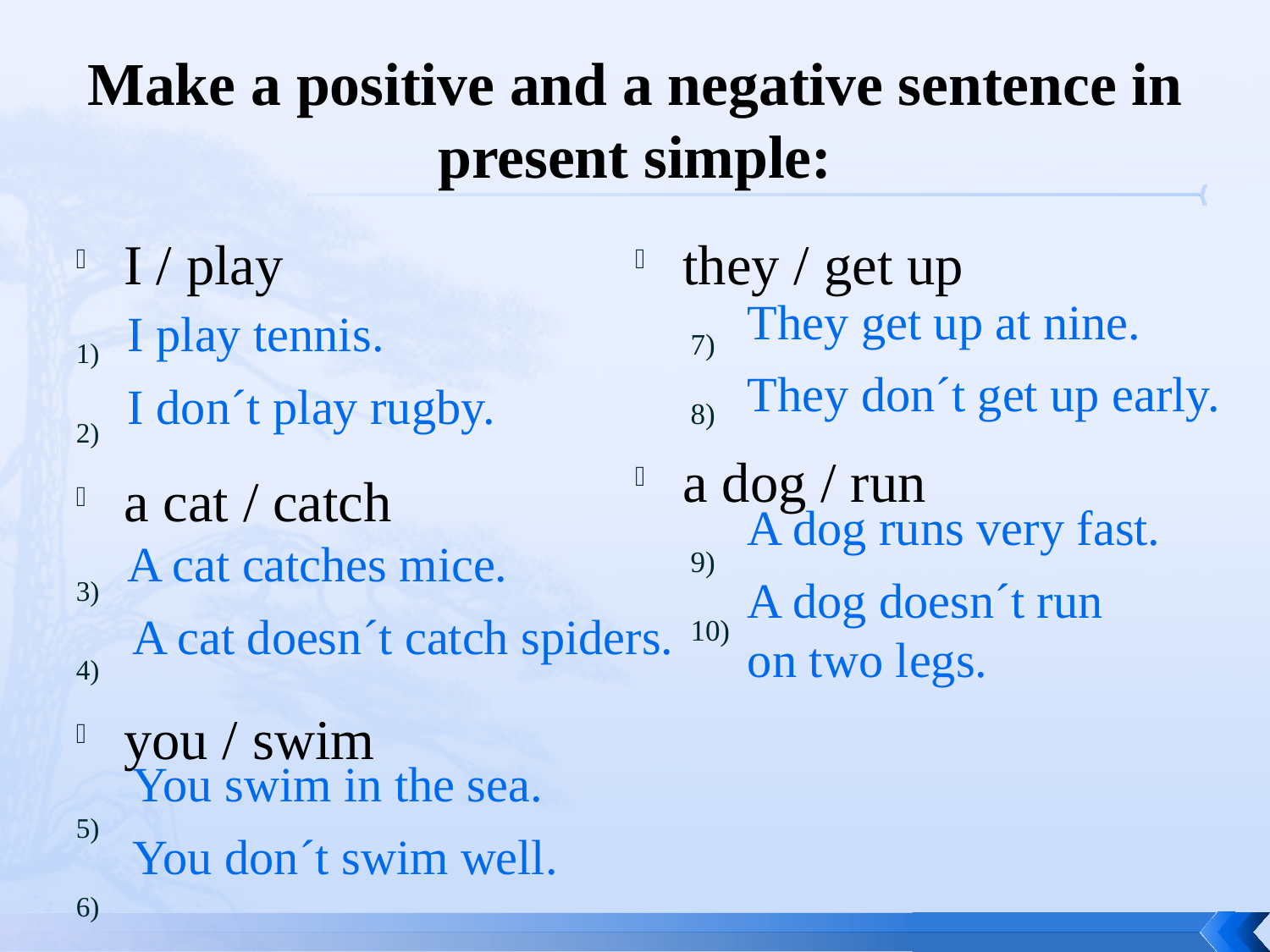

# Make a positive and a negative sentence in present simple:
I / play

a cat / catch

you / swim

they / get up

a dog / run

They get up at nine.
I play tennis.
They don´t get up early.
I don´t play rugby.
A dog runs very fast.
A cat catches mice.
A dog doesn´t run on two legs.
A cat doesn´t catch spiders.
You swim in the sea.
You don´t swim well.